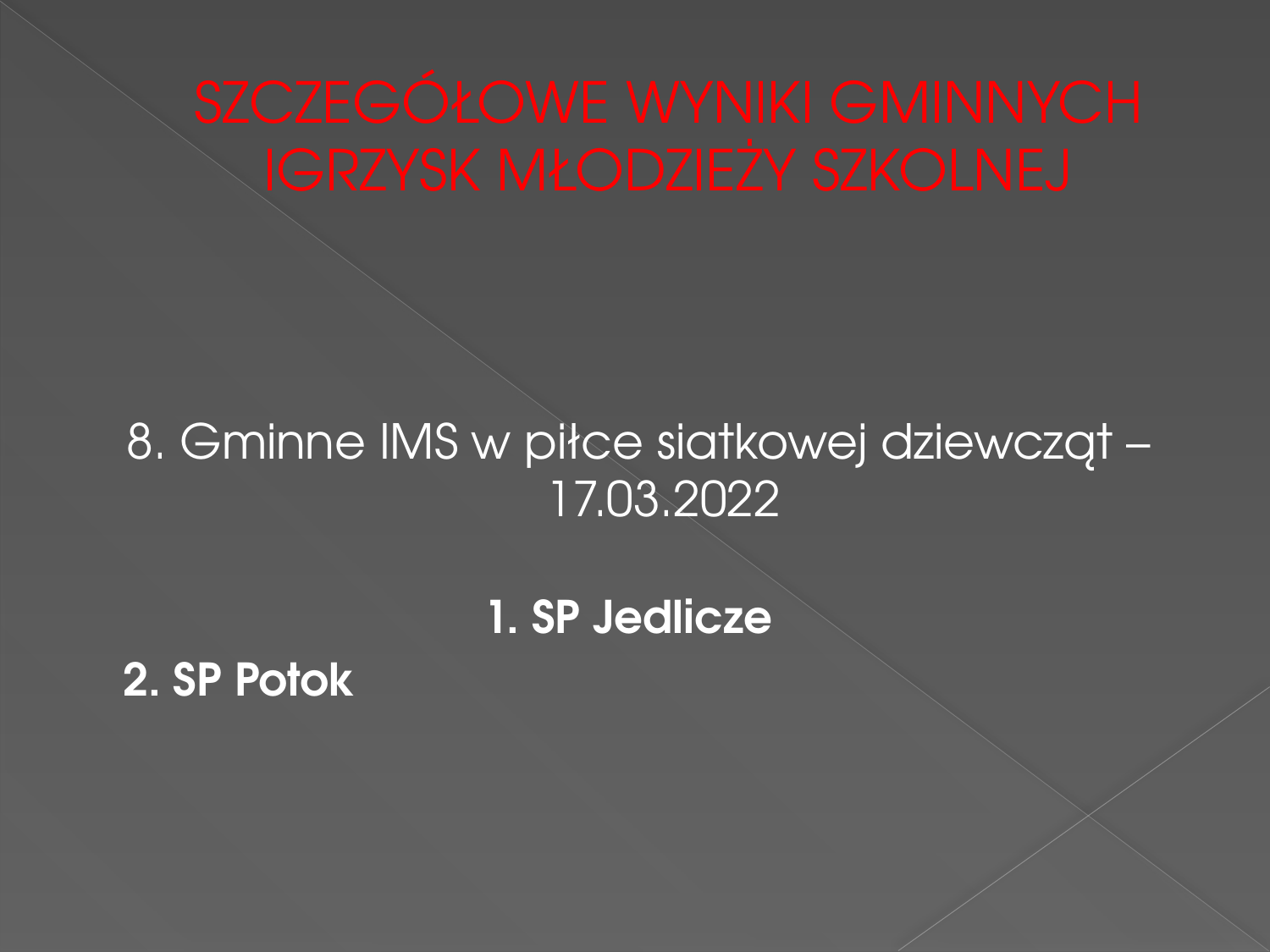

# SZCZEGÓŁOWE WYNIKI GMINNYCH IGRZYSK MŁODZIEŻY SZKOLNEJ

8. Gminne IMS w piłce siatkowej dziewcząt – 17.03.2022
                                1. SP Jedlicze
   2. SP Potok